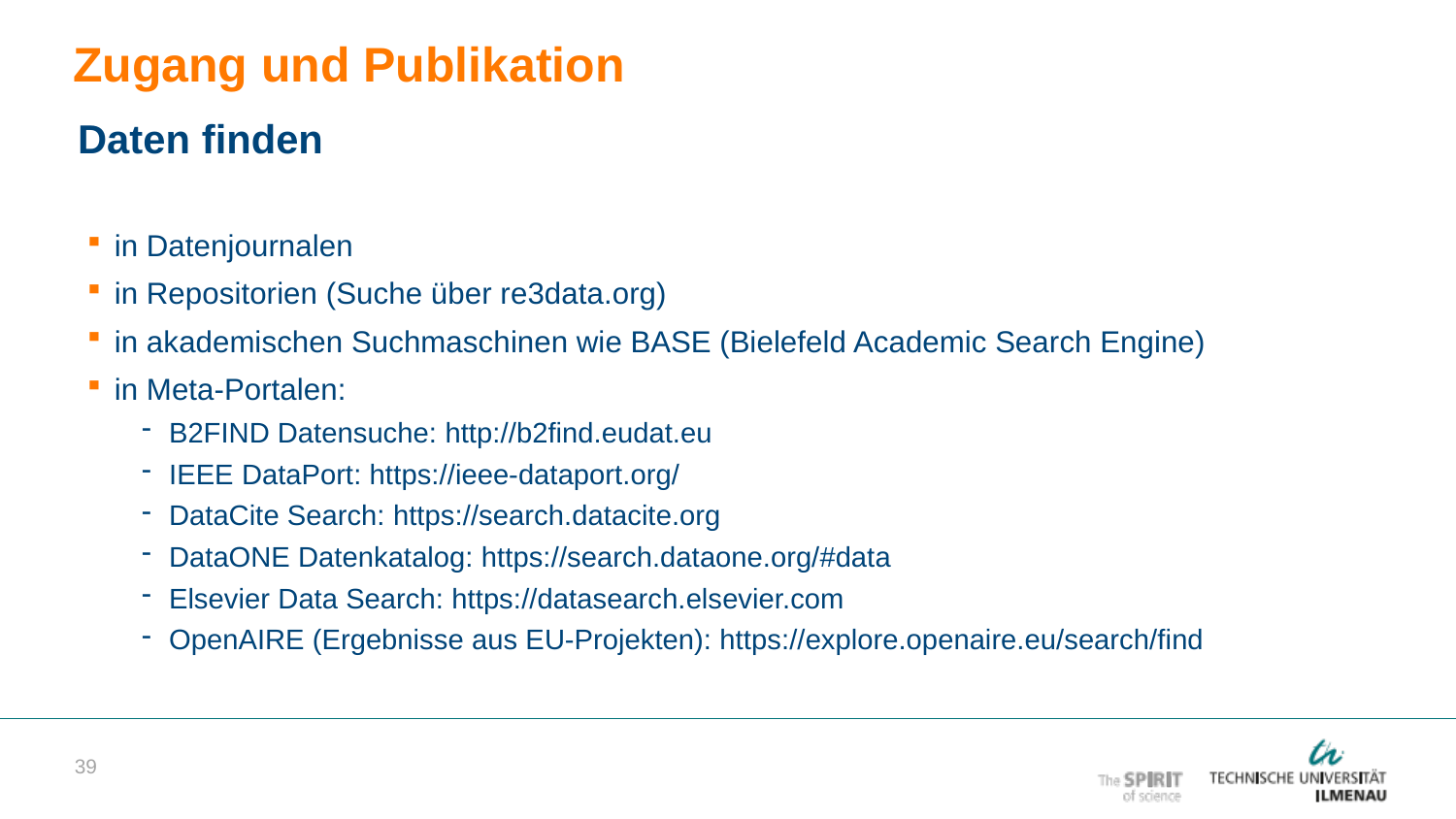

# Zugang und Publikation
Daten finden

in Datenjournalen
in Repositorien (Suche über re3data.org)
in akademischen Suchmaschinen wie BASE (Bielefeld Academic Search Engine)
in Meta-Portalen:
B2FIND Datensuche: http://b2find.eudat.eu
IEEE DataPort: https://ieee-dataport.org/
DataCite Search: https://search.datacite.org
DataONE Datenkatalog: https://search.dataone.org/#data
Elsevier Data Search: https://datasearch.elsevier.com
OpenAIRE (Ergebnisse aus EU-Projekten): https://explore.openaire.eu/search/find
39